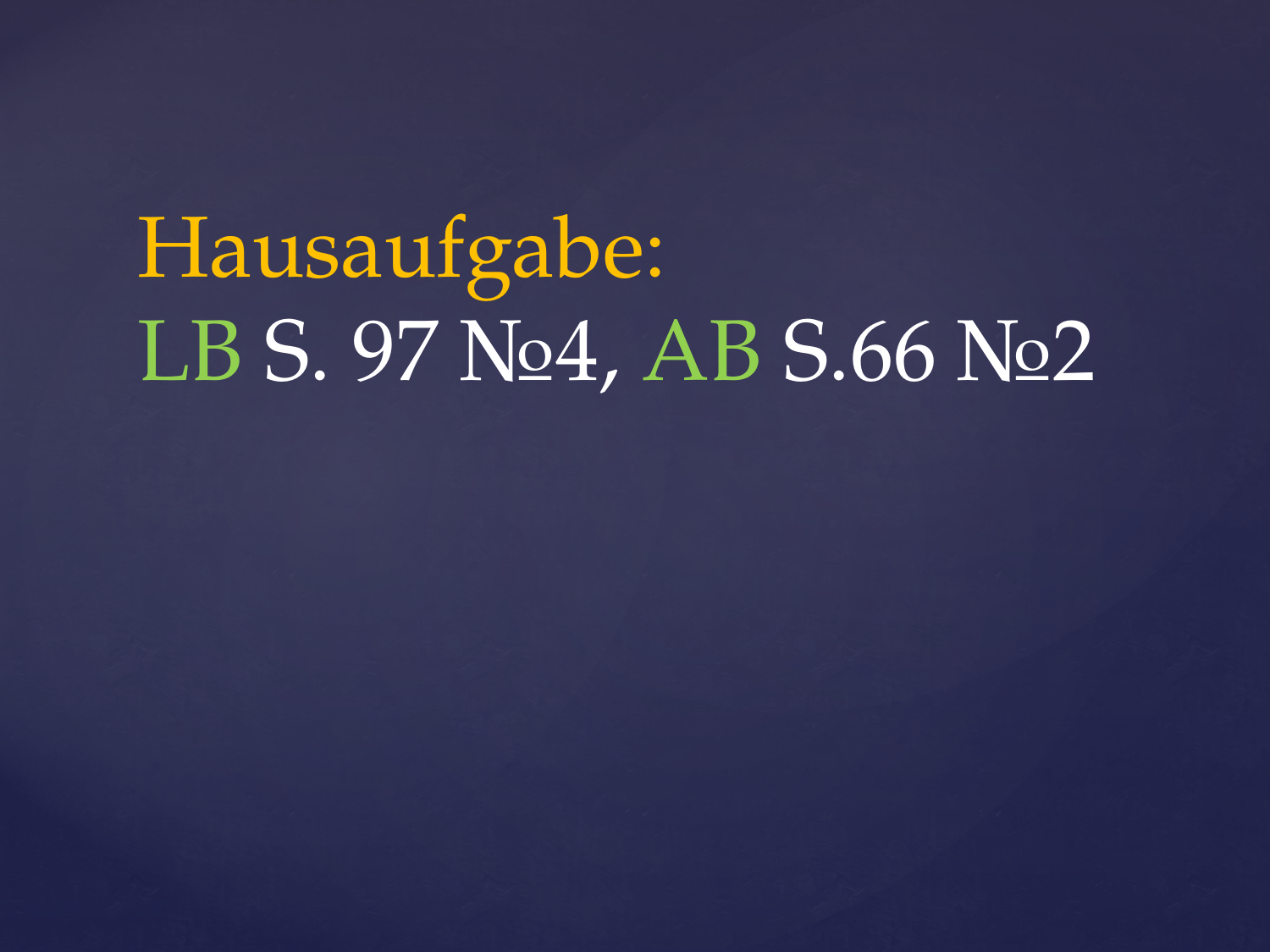

# Hausaufgabe: LB S. 97 №4, AB S.66 №2